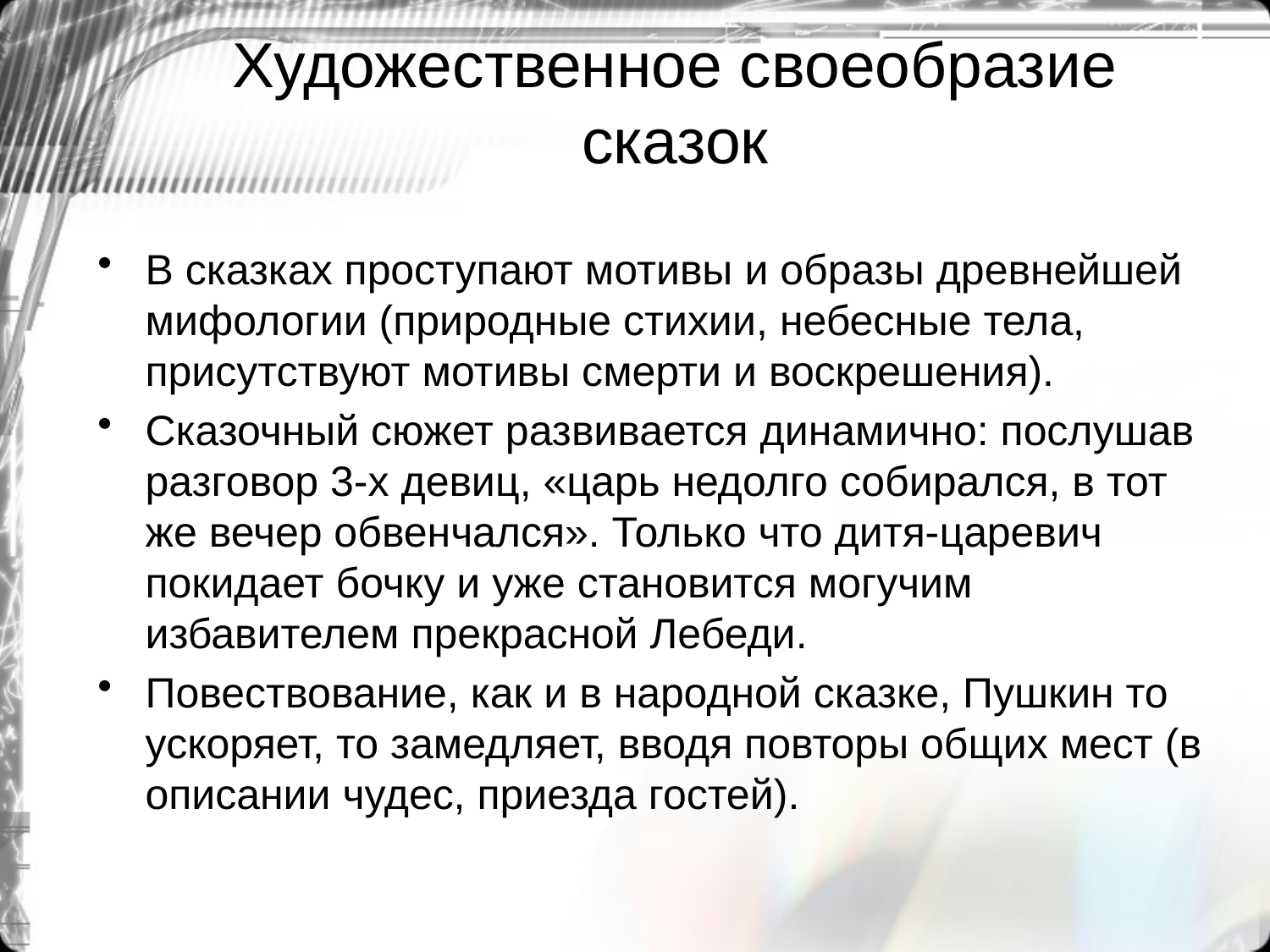

# Художественное своеобразие сказок
В сказках проступают мотивы и образы древнейшей мифологии (природные стихии, небесные тела, присутствуют мотивы смерти и воскрешения).
Сказочный сюжет развивается динамично: послушав разговор 3-х девиц, «царь недолго собирался, в тот же вечер обвенчался». Только что дитя-царевич покидает бочку и уже становится могучим избавителем прекрасной Лебеди.
Повествование, как и в народной сказке, Пушкин то ускоряет, то замедляет, вводя повторы общих мест (в описании чудес, приезда гостей).